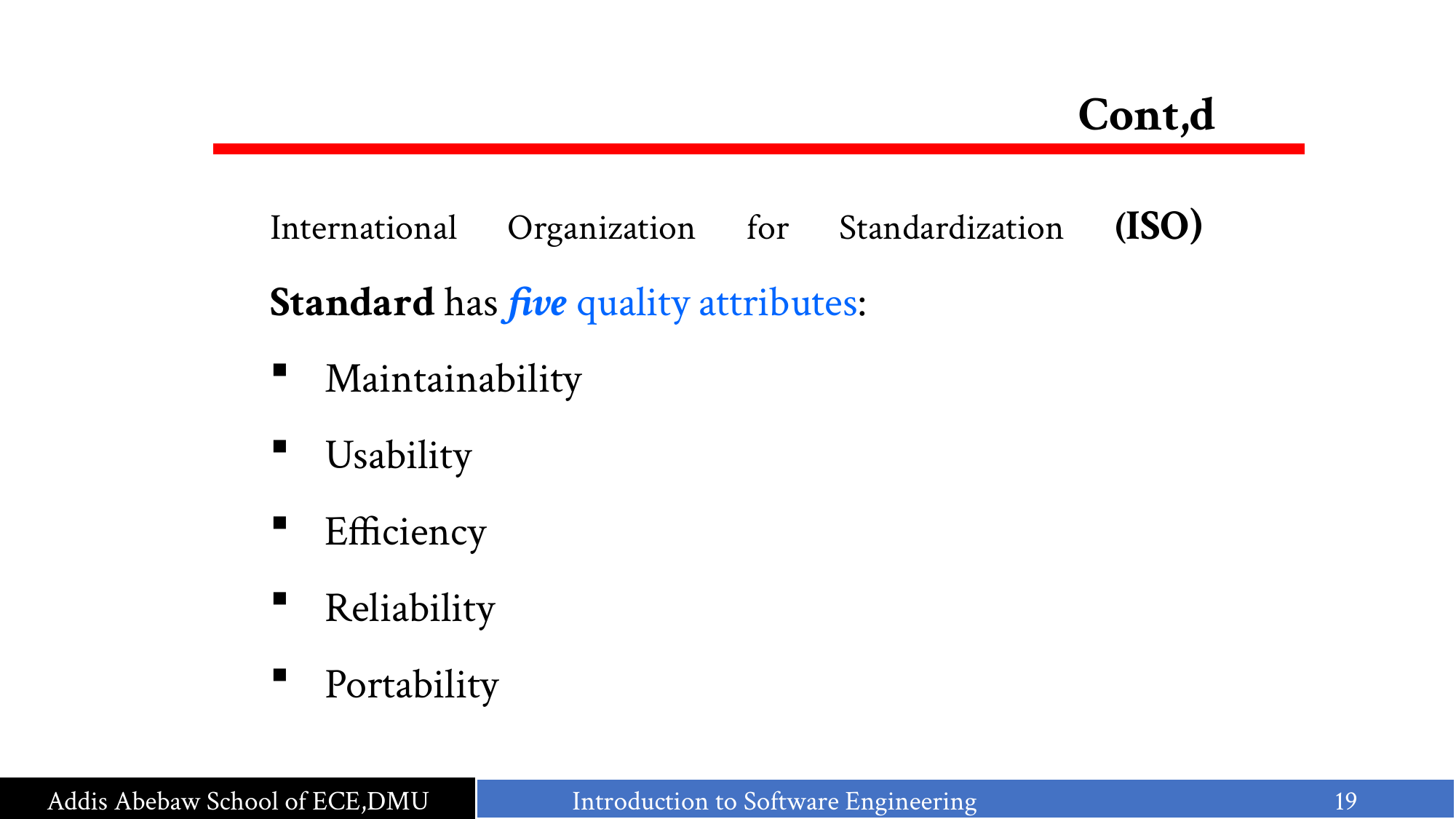

Cont,d
International Organization for Standardization (ISO) Standard has five quality attributes:
Maintainability
Usability
Efficiency
Reliability
Portability
Addis Abebaw School of ECE,DMU
Introduction to Software Engineering                                                          19